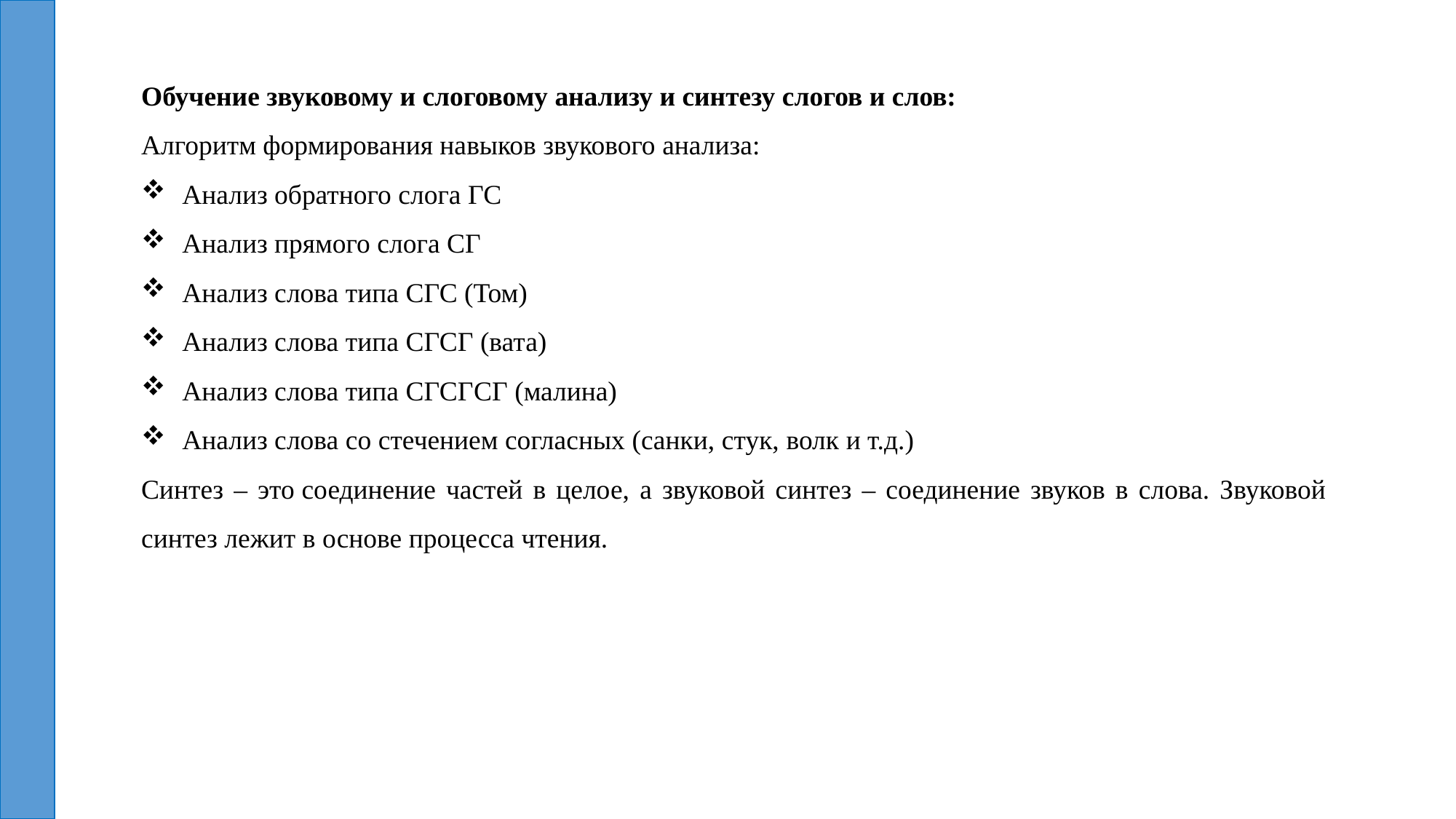

Обучение звуковому и слоговому анализу и синтезу слогов и слов:
Алгоритм формирования навыков звукового анализа:
Анализ обратного слога ГС
Анализ прямого слога СГ
Анализ слова типа СГС (Том)
Анализ слова типа СГСГ (вата)
Анализ слова типа СГСГCГ (малина)
Анализ слова со стечением согласных (санки, стук, волк и т.д.)
Синтез – это соединение частей в целое, а звуковой синтез – соединение звуков в слова. Звуковой синтез лежит в основе процесса чтения.